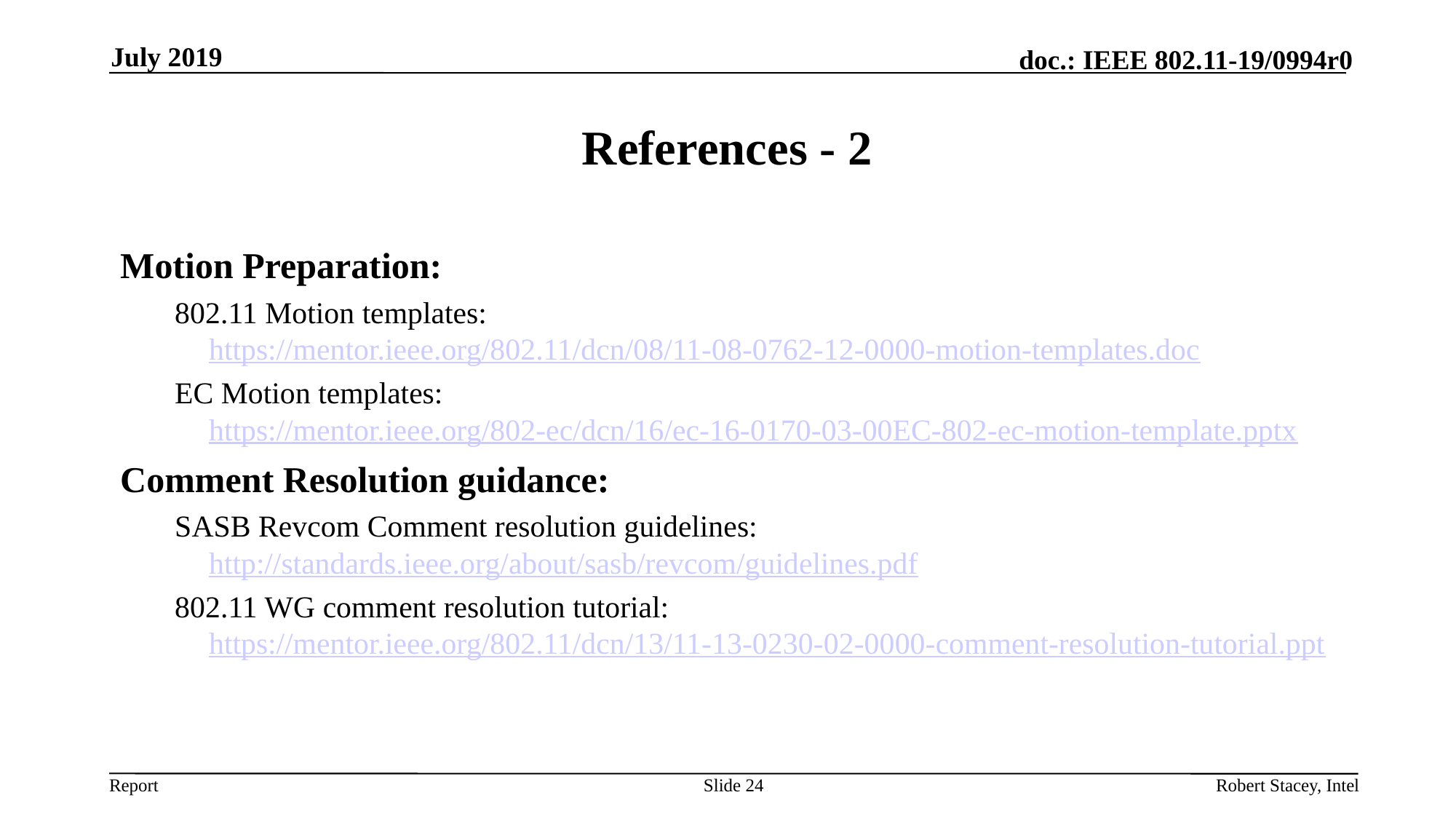

July 2019
# References - 2
Motion Preparation:
802.11 Motion templates: https://mentor.ieee.org/802.11/dcn/08/11-08-0762-12-0000-motion-templates.doc
EC Motion templates: https://mentor.ieee.org/802-ec/dcn/16/ec-16-0170-03-00EC-802-ec-motion-template.pptx
Comment Resolution guidance:
SASB Revcom Comment resolution guidelines:  http://standards.ieee.org/about/sasb/revcom/guidelines.pdf
802.11 WG comment resolution tutorial: https://mentor.ieee.org/802.11/dcn/13/11-13-0230-02-0000-comment-resolution-tutorial.ppt
Slide 24
Robert Stacey, Intel